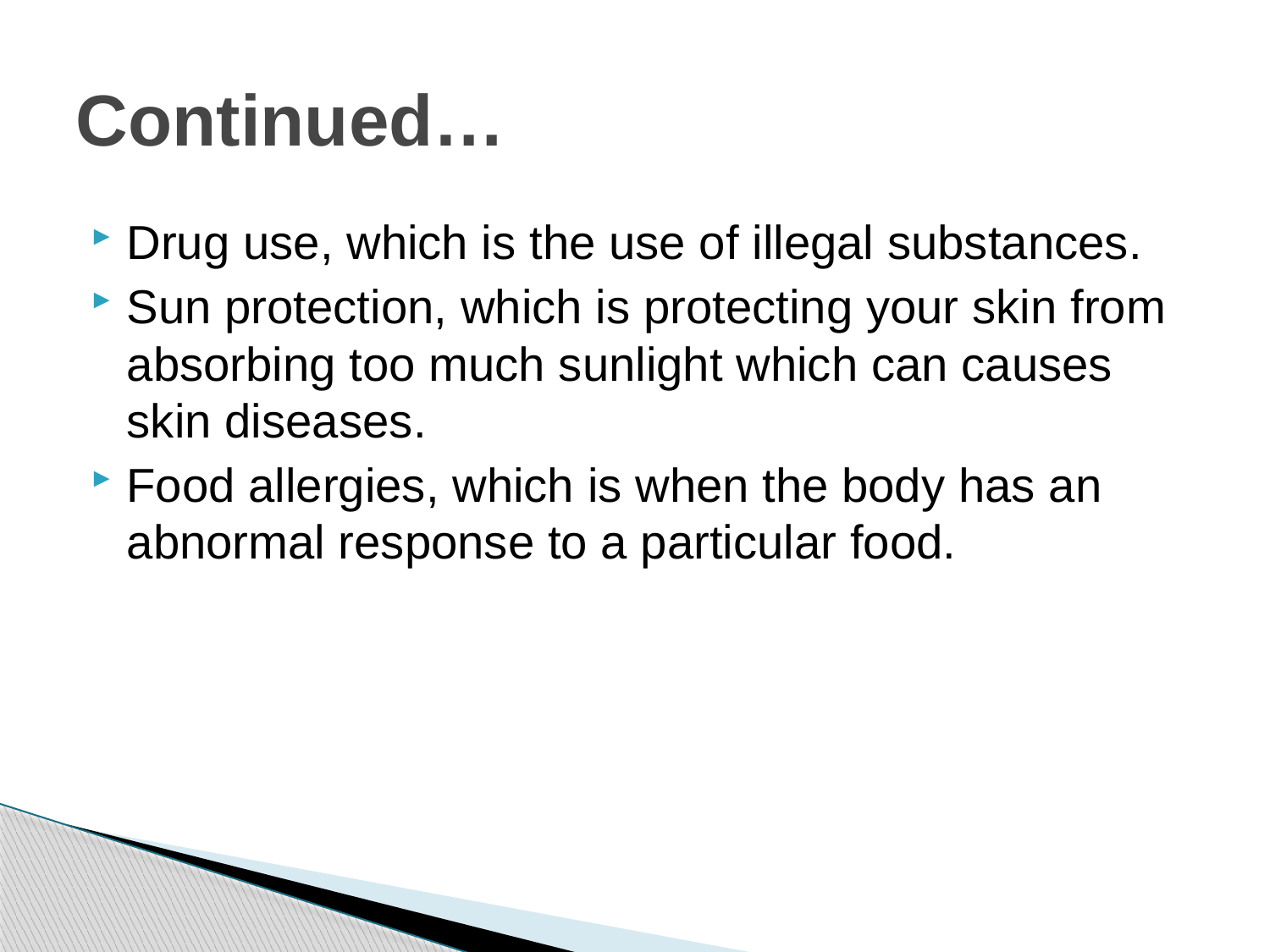

# Continued…
Drug use, which is the use of illegal substances.
Sun protection, which is protecting your skin from absorbing too much sunlight which can causes skin diseases.
Food allergies, which is when the body has an abnormal response to a particular food.